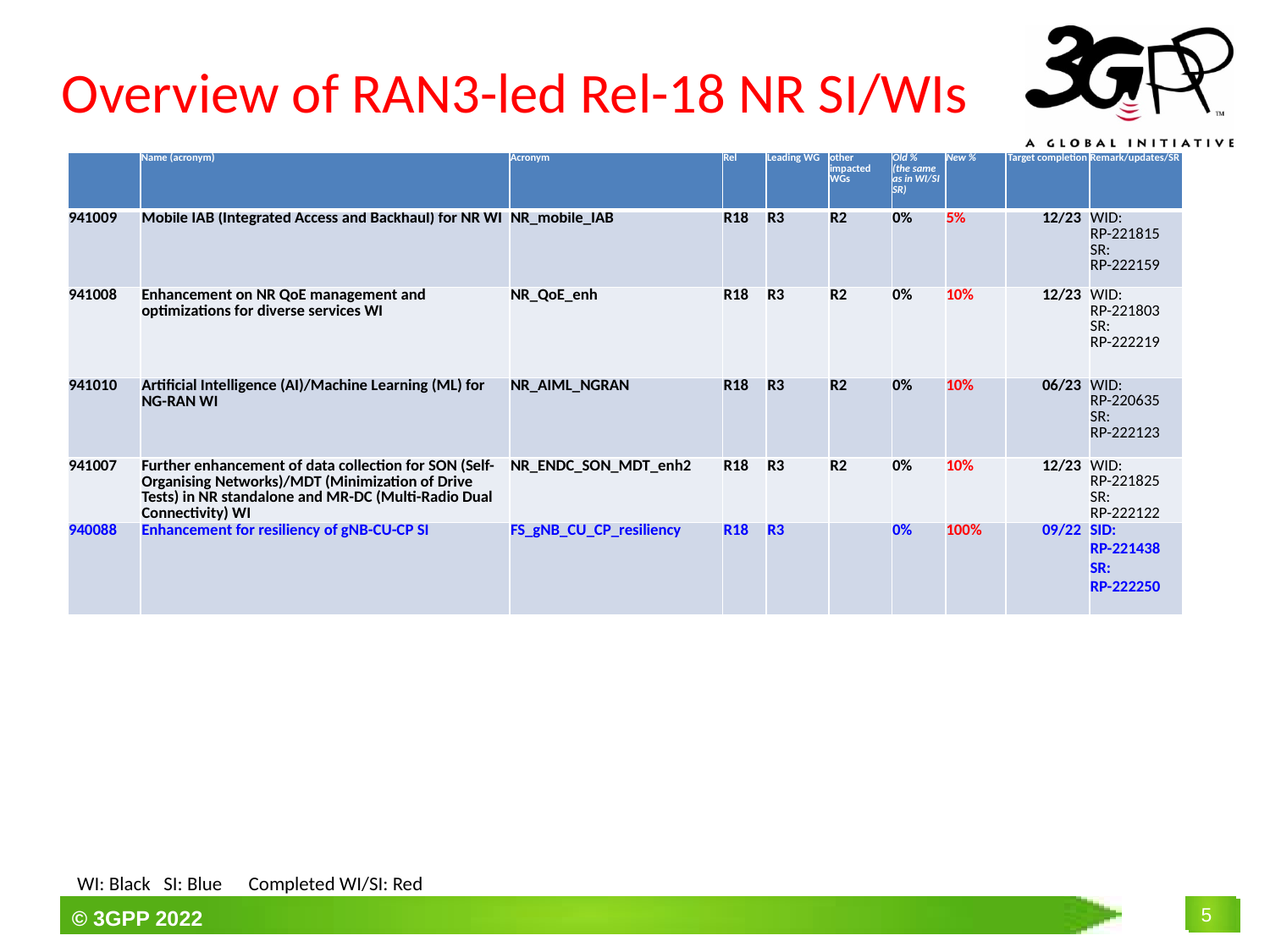

# Overview of RAN3-led Rel-18 NR SI/WIs
|  | Name (acronym) | Acronym | Rel | Leading WG | other impacted WGs | Old % (the same as in WI/SI SR) | New % | Target completion | Remark/updates/SR |
| --- | --- | --- | --- | --- | --- | --- | --- | --- | --- |
| 941009 | Mobile IAB (Integrated Access and Backhaul) for NR WI | NR\_mobile\_IAB | R18 | R3 | R2 | 0% | 5% | 12/23 | WID: RP-221815  SR: RP-222159 |
| 941008 | Enhancement on NR QoE management and optimizations for diverse services WI | NR\_QoE\_enh | R18 | R3 | R2 | 0% | 10% | 12/23 | WID: RP-221803 SR: RP-222219 |
| 941010 | Artificial Intelligence (AI)/Machine Learning (ML) for NG-RAN WI | NR\_AIML\_NGRAN | R18 | R3 | R2 | 0% | 10% | 06/23 | WID: RP-220635 SR: RP-222123 |
| 941007 | Further enhancement of data collection for SON (Self-Organising Networks)/MDT (Minimization of Drive Tests) in NR standalone and MR-DC (Multi-Radio Dual Connectivity) WI | NR\_ENDC\_SON\_MDT\_enh2 | R18 | R3 | R2 | 0% | 10% | 12/23 | WID: RP-221825 SR: RP-222122 |
| 940088 | Enhancement for resiliency of gNB-CU-CP SI | FS\_gNB\_CU\_CP\_resiliency | R18 | R3 |  | 0% | 100% | 09/22 | SID: RP-221438 SR: RP-222250 |

WI: Black   SI: Blue      Completed WI/SI: Red